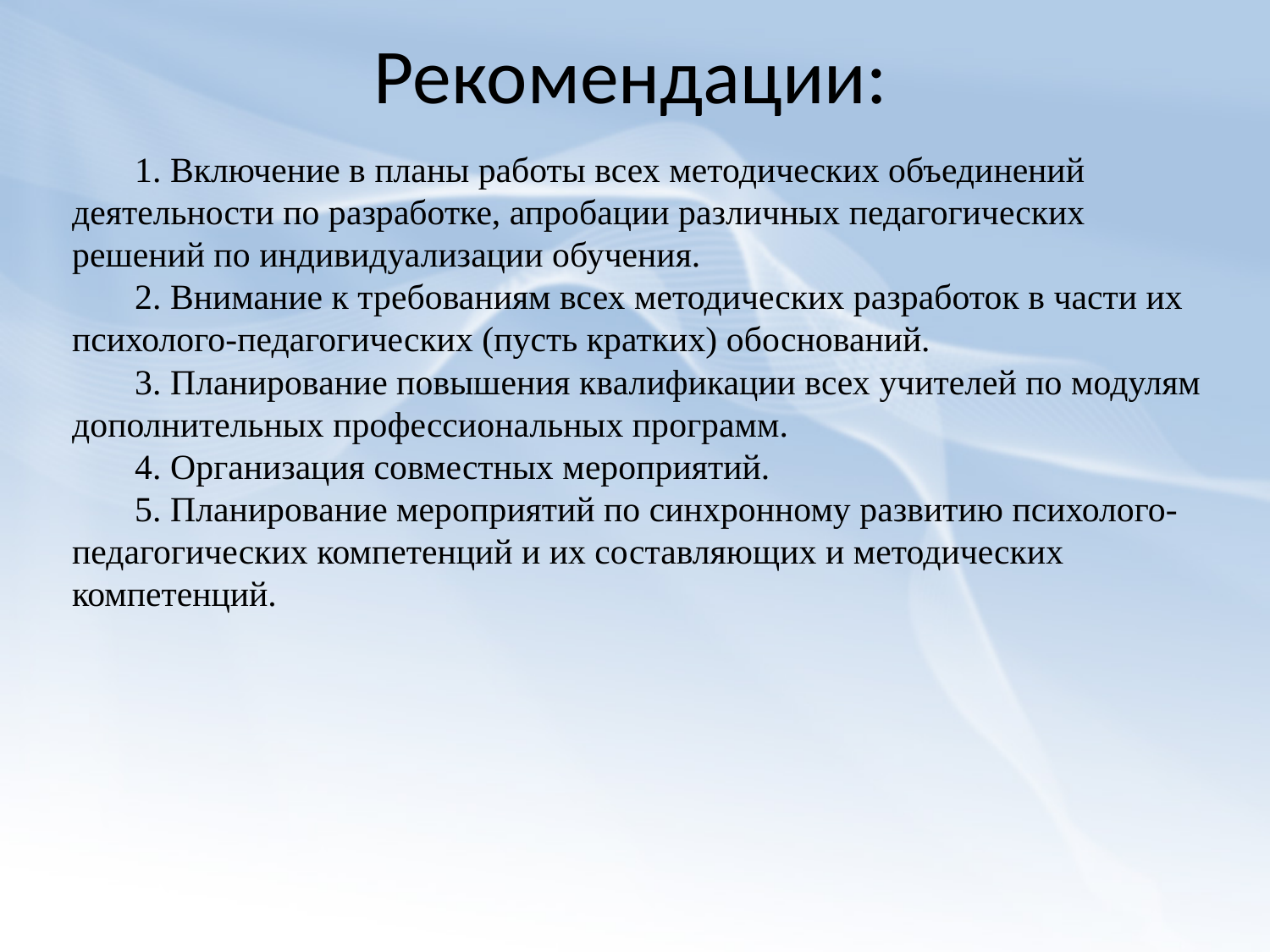

Рекомендации:
1. Включение в планы работы всех методических объединений деятельности по разработке, апробации различных педагогических решений по индивидуализации обучения.
2. Внимание к требованиям всех методических разработок в части их психолого-педагогических (пусть кратких) обоснований.
3. Планирование повышения квалификации всех учителей по модулям дополнительных профессиональных программ.
4. Организация совместных мероприятий.
5. Планирование мероприятий по синхронному развитию психолого-педагогических компетенций и их составляющих и методических компетенций.